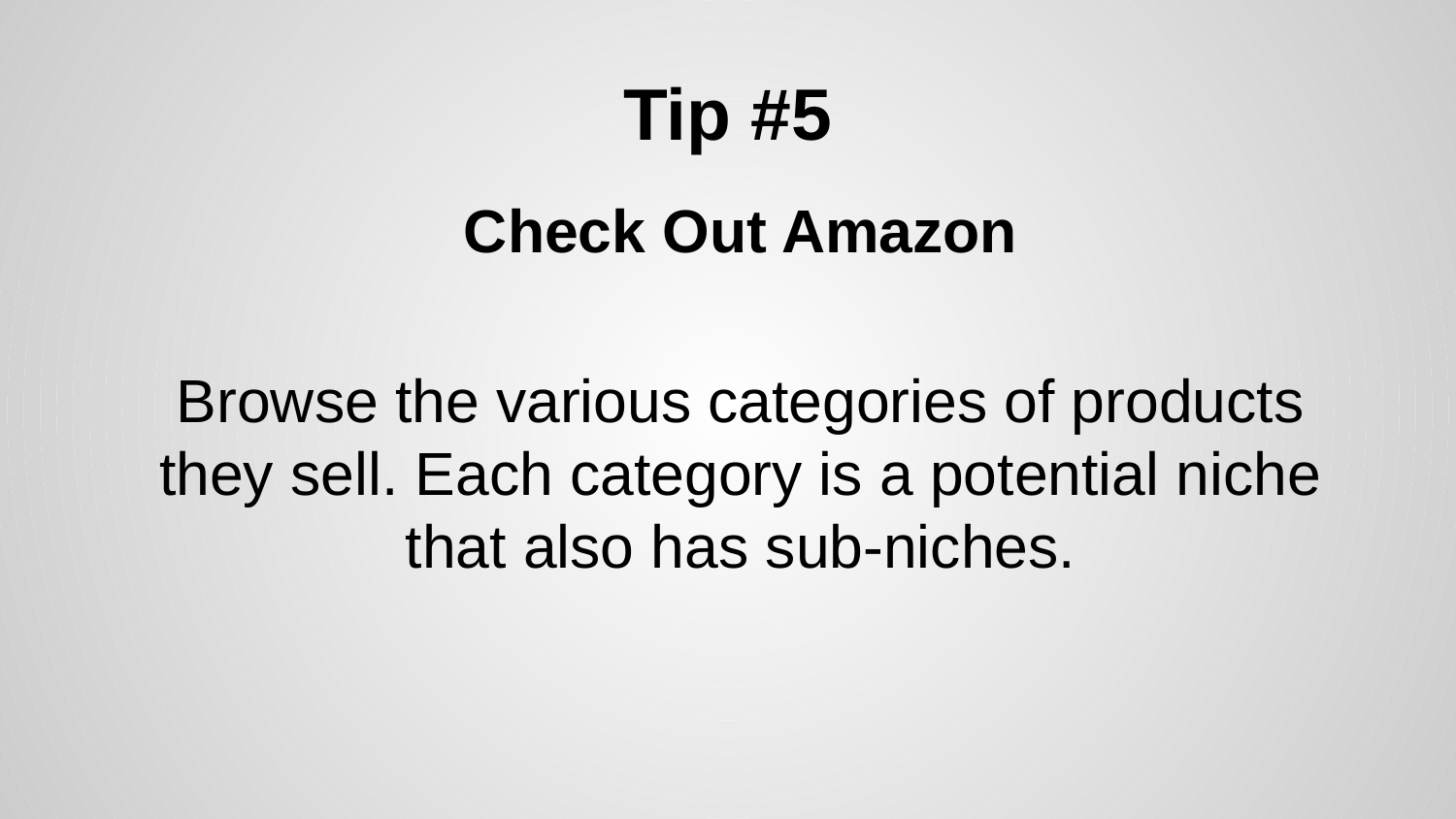

# Tip #5
Check Out Amazon

Browse the various categories of products they sell. Each category is a potential niche that also has sub-niches.